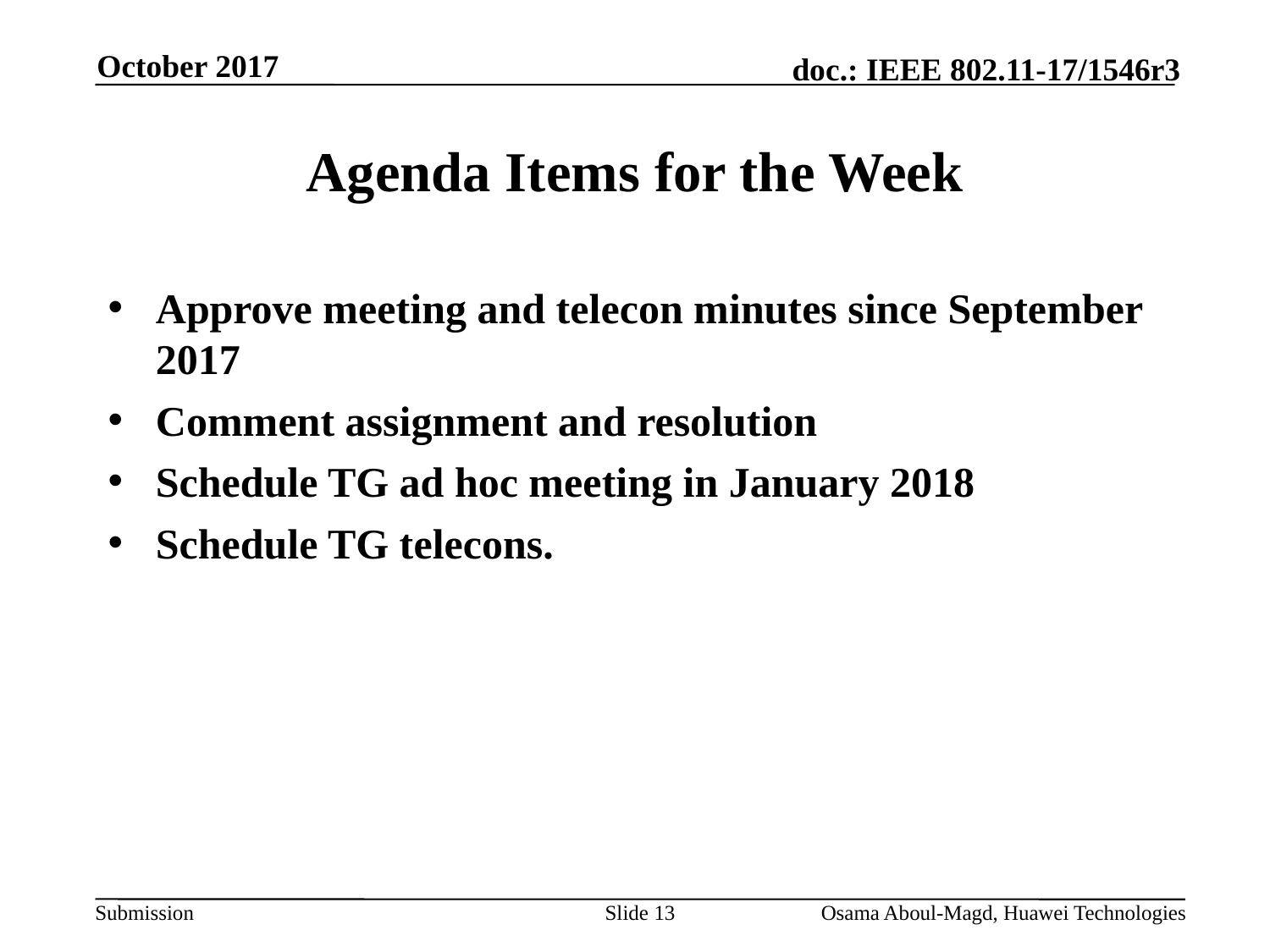

October 2017
# Agenda Items for the Week
Approve meeting and telecon minutes since September 2017
Comment assignment and resolution
Schedule TG ad hoc meeting in January 2018
Schedule TG telecons.
Slide 13
Osama Aboul-Magd, Huawei Technologies